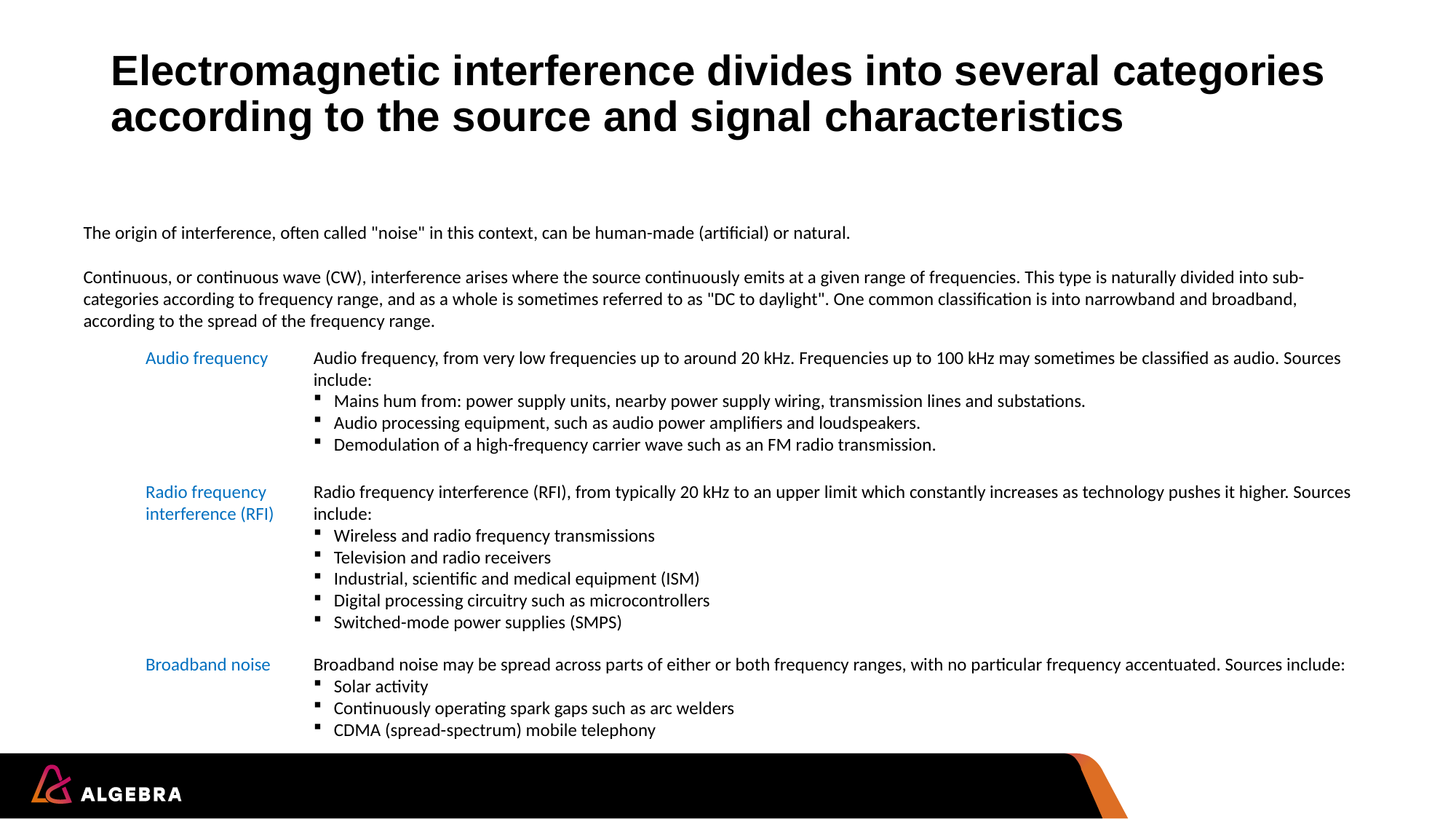

# Electromagnetic interference divides into several categories according to the source and signal characteristics
The origin of interference, often called "noise" in this context, can be human-made (artificial) or natural.
Continuous, or continuous wave (CW), interference arises where the source continuously emits at a given range of frequencies. This type is naturally divided into sub-categories according to frequency range, and as a whole is sometimes referred to as "DC to daylight". One common classification is into narrowband and broadband, according to the spread of the frequency range.

Audio frequency
Audio frequency, from very low frequencies up to around 20 kHz. Frequencies up to 100 kHz may sometimes be classified as audio. Sources include:
Mains hum from: power supply units, nearby power supply wiring, transmission lines and substations.
Audio processing equipment, such as audio power amplifiers and loudspeakers.
Demodulation of a high-frequency carrier wave such as an FM radio transmission.
Radio frequency interference (RFI), from typically 20 kHz to an upper limit which constantly increases as technology pushes it higher. Sources include:
Wireless and radio frequency transmissions
Television and radio receivers
Industrial, scientific and medical equipment (ISM)
Digital processing circuitry such as microcontrollers
Switched-mode power supplies (SMPS)
Radio frequency interference (RFI)
Broadband noise may be spread across parts of either or both frequency ranges, with no particular frequency accentuated. Sources include:
Solar activity
Continuously operating spark gaps such as arc welders
CDMA (spread-spectrum) mobile telephony
Broadband noise